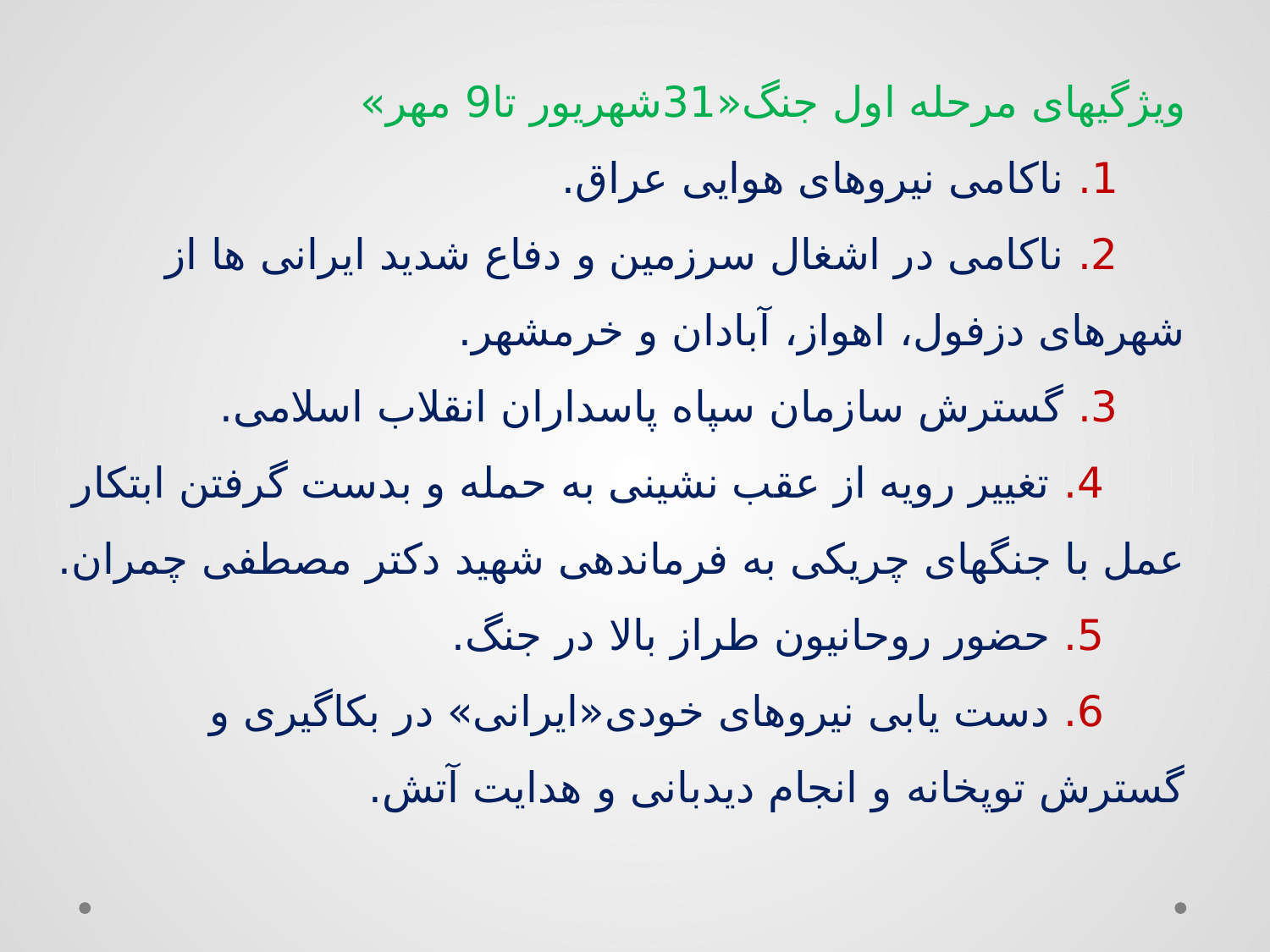

# ویژگیهای مرحله اول جنگ«31شهریور تا9 مهر» 1. ناکامی نیروهای هوایی عراق. 2. ناکامی در اشغال سرزمین و دفاع شدید ایرانی ها از شهرهای دزفول، اهواز، آبادان و خرمشهر. 3. گسترش سازمان سپاه پاسداران انقلاب اسلامی. 4. تغییر رویه از عقب نشینی به حمله و بدست گرفتن ابتکار عمل با جنگهای چریکی به فرماندهی شهید دکتر مصطفی چمران. 5. حضور روحانیون طراز بالا در جنگ. 6. دست یابی نیروهای خودی«ایرانی» در بکاگیری و گسترش توپخانه و انجام دیدبانی و هدایت آتش.